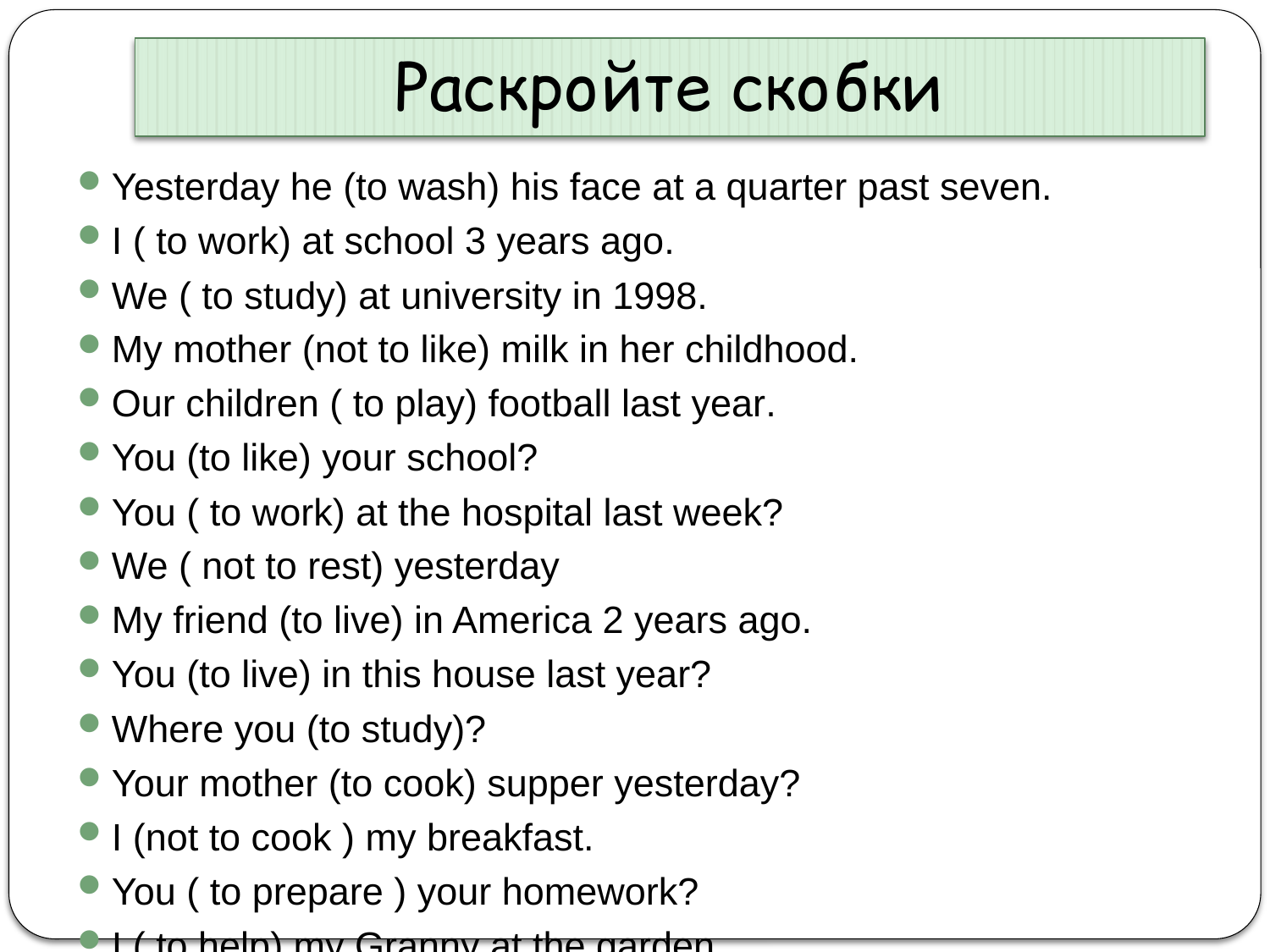

# Раскройте скобки
Yesterday he (to wash) his face at a quarter past seven.
I ( to work) at school 3 years ago.
We ( to study) at university in 1998.
My mother (not to like) milk in her childhood.
Our children ( to play) football last year.
You (to like) your school?
You ( to work) at the hospital last week?
We ( not to rest) yesterday
My friend (to live) in America 2 years ago.
You (to live) in this house last year?
Where you (to study)?
Your mother (to cook) supper yesterday?
I (not to cook ) my breakfast.
You ( to prepare ) your homework?
I ( to help) my Granny at the garden.